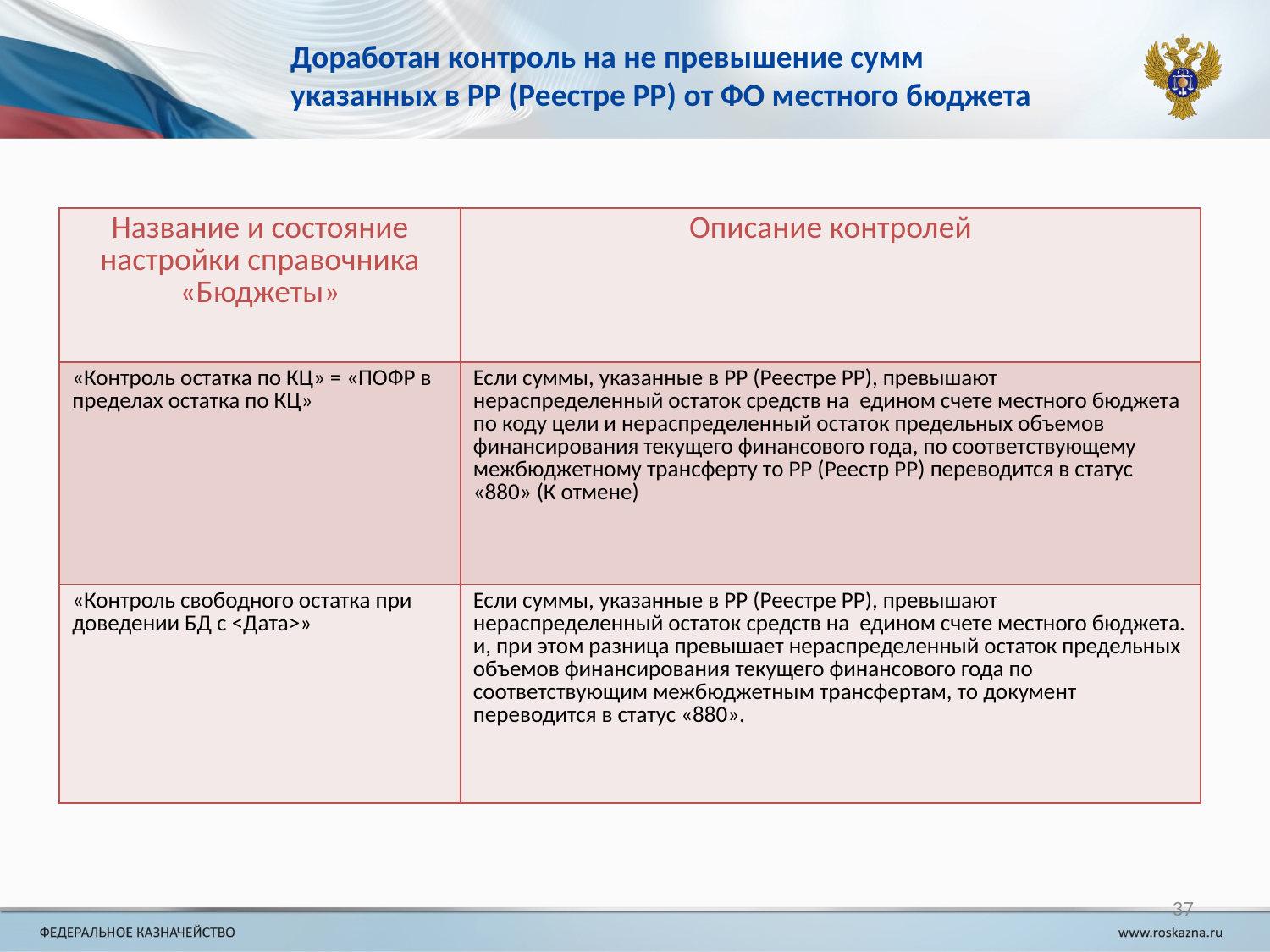

# Доработан контроль на не превышение сумм указанных в РР (Реестре РР) от ФО местного бюджета
| Название и состояние настройки справочника «Бюджеты» | Описание контролей |
| --- | --- |
| «Контроль остатка по КЦ» = «ПОФР в пределах остатка по КЦ» | Если суммы, указанные в РР (Реестре РР), превышают нераспределенный остаток средств на едином счете местного бюджета по коду цели и нераспределенный остаток предельных объемов финансирования текущего финансового года, по соответствующему межбюджетному трансферту то РР (Реестр РР) переводится в статус «880» (К отмене) |
| «Контроль свободного остатка при доведении БД с <Дата>» | Если суммы, указанные в РР (Реестре РР), превышают нераспределенный остаток средств на едином счете местного бюджета. и, при этом разница превышает нераспределенный остаток предельных объемов финансирования текущего финансового года по соответствующим межбюджетным трансфертам, то документ переводится в статус «880». |
37